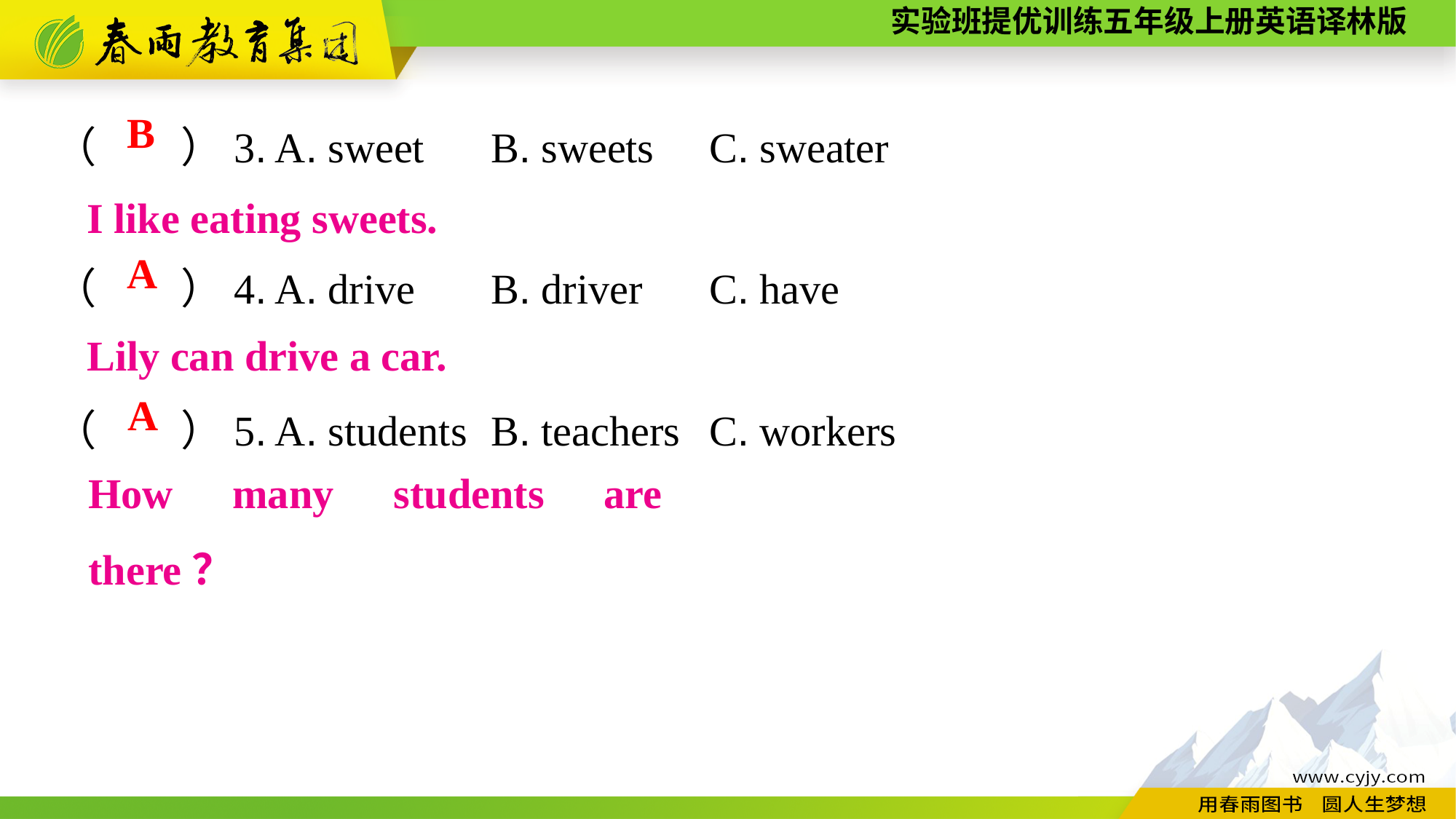

（　　）3. A. sweet	B. sweets	C. sweater

（　　）4. A. drive	B. driver	C. have

（　　）5. A. students	B. teachers	C. workers
B
I like eating sweets.
A
Lily can drive a car.
A
How many students are there？